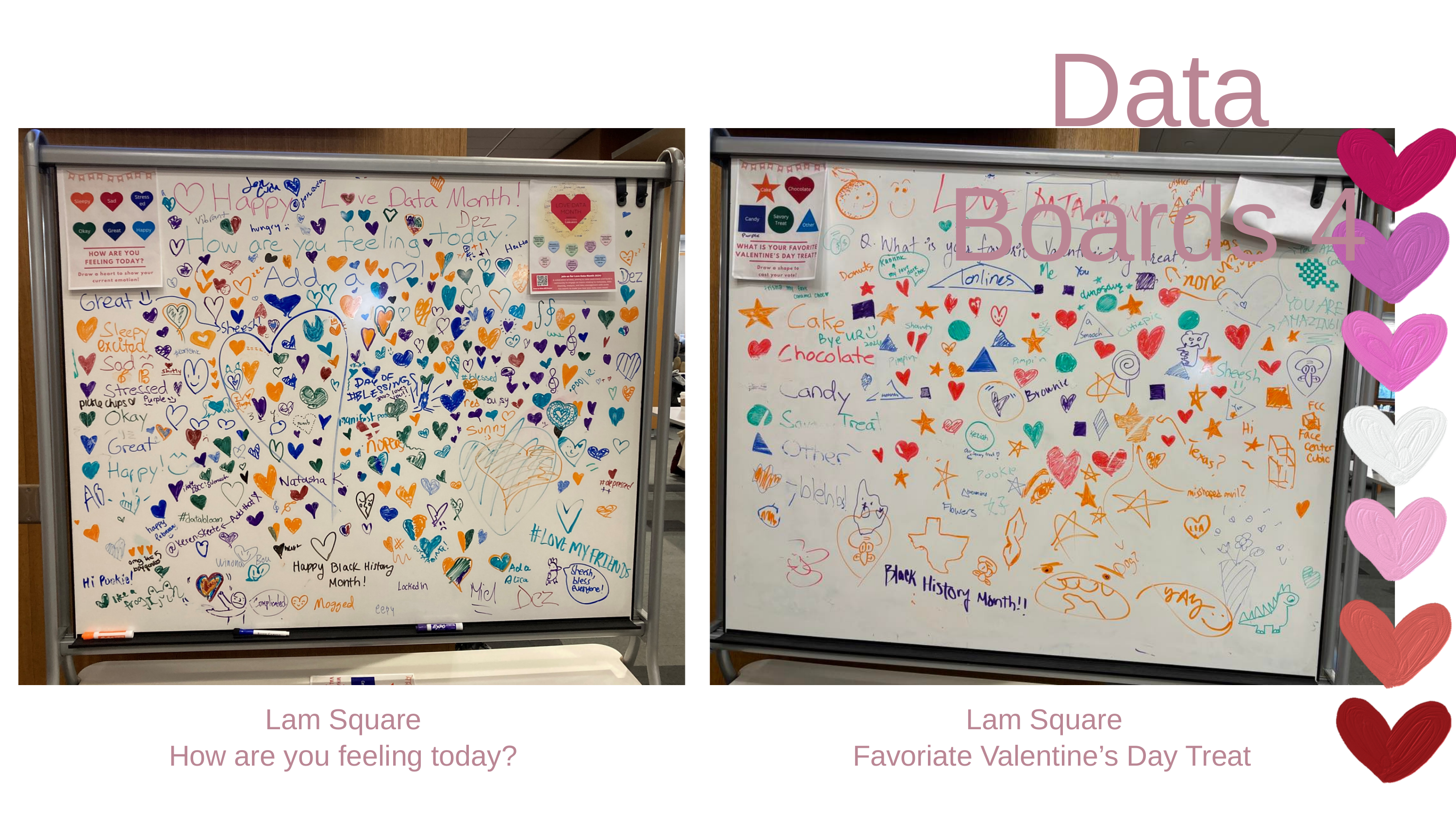

Data Boards 4

Lam Square
How are you feeling today?
Lam Square
Favoriate Valentine’s Day Treat